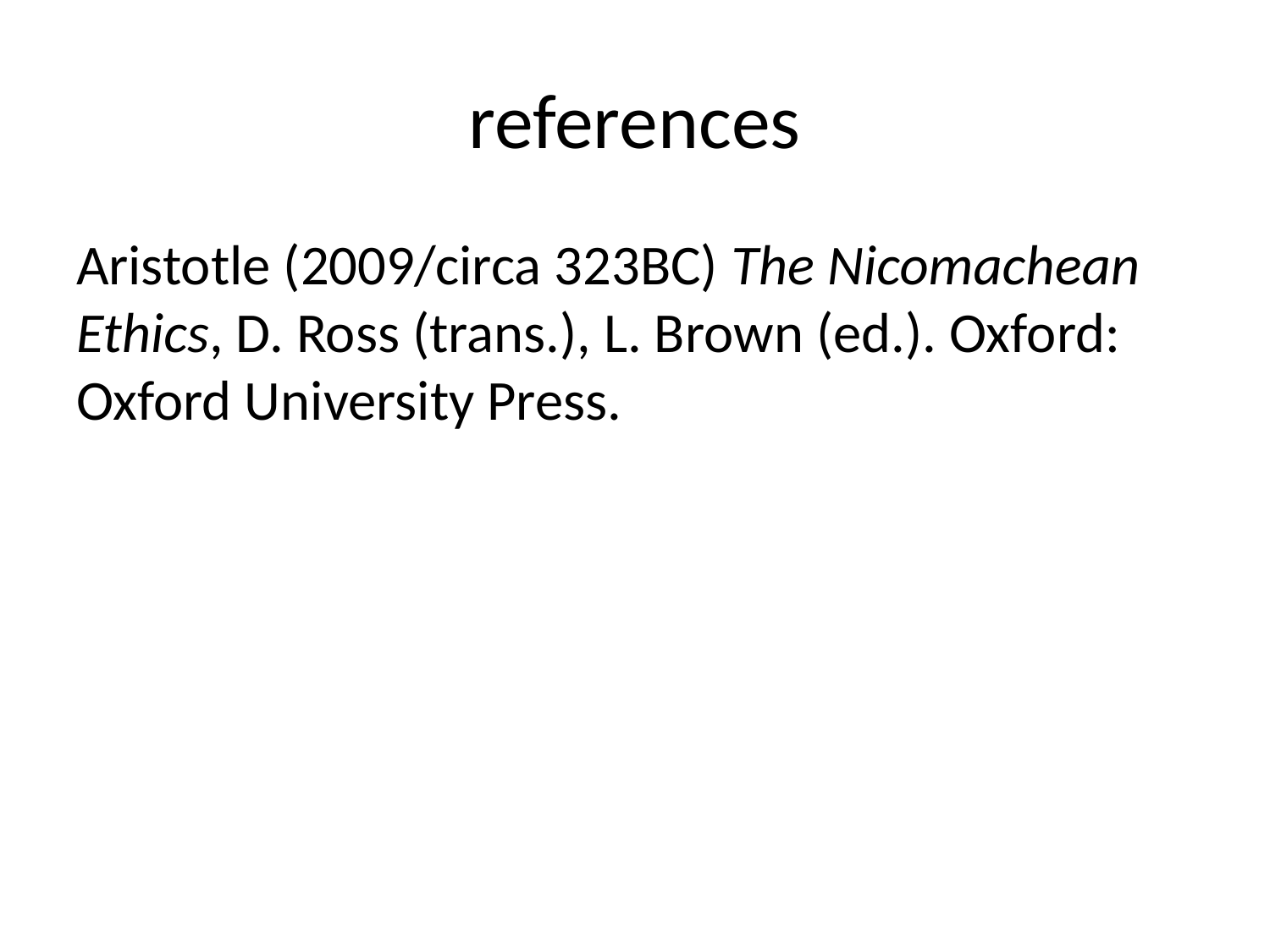

# references
Aristotle (2009/circa 323BC) The Nicomachean Ethics, D. Ross (trans.), L. Brown (ed.). Oxford: Oxford University Press.